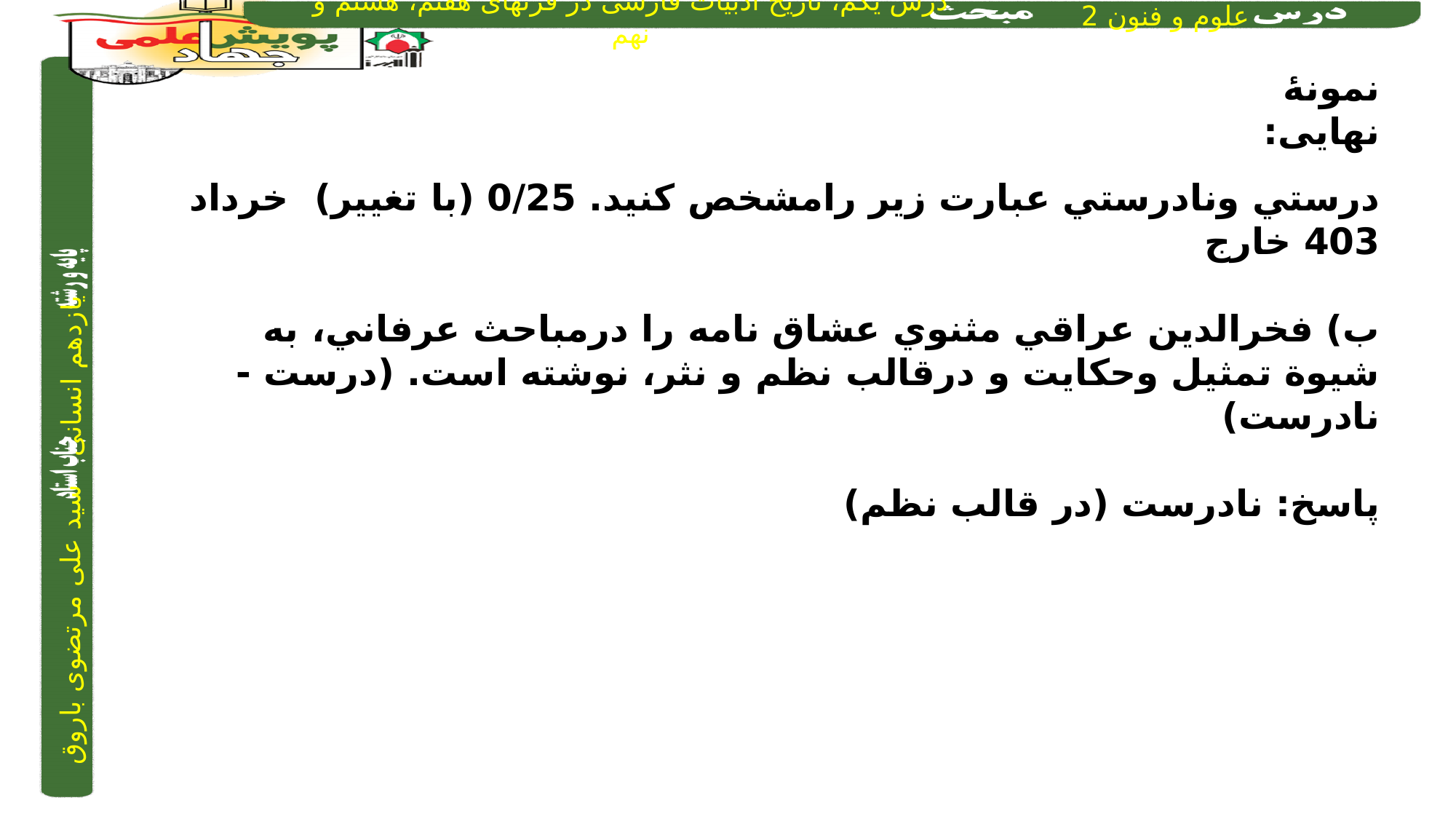

نمونۀ نهایی:
درستي ونادرستي عبارت زير رامشخص كنيد. 0/25 (با تغییر) 		خرداد 403 خارج

ب) فخرالدين عراقي مثنوي عشاق نامه را درمباحث عرفاني، به شيوة تمثيل وحكايت و درقالب نظم و نثر، نوشته است. (درست - نادرست)

پاسخ: نادرست (در قالب نظم)